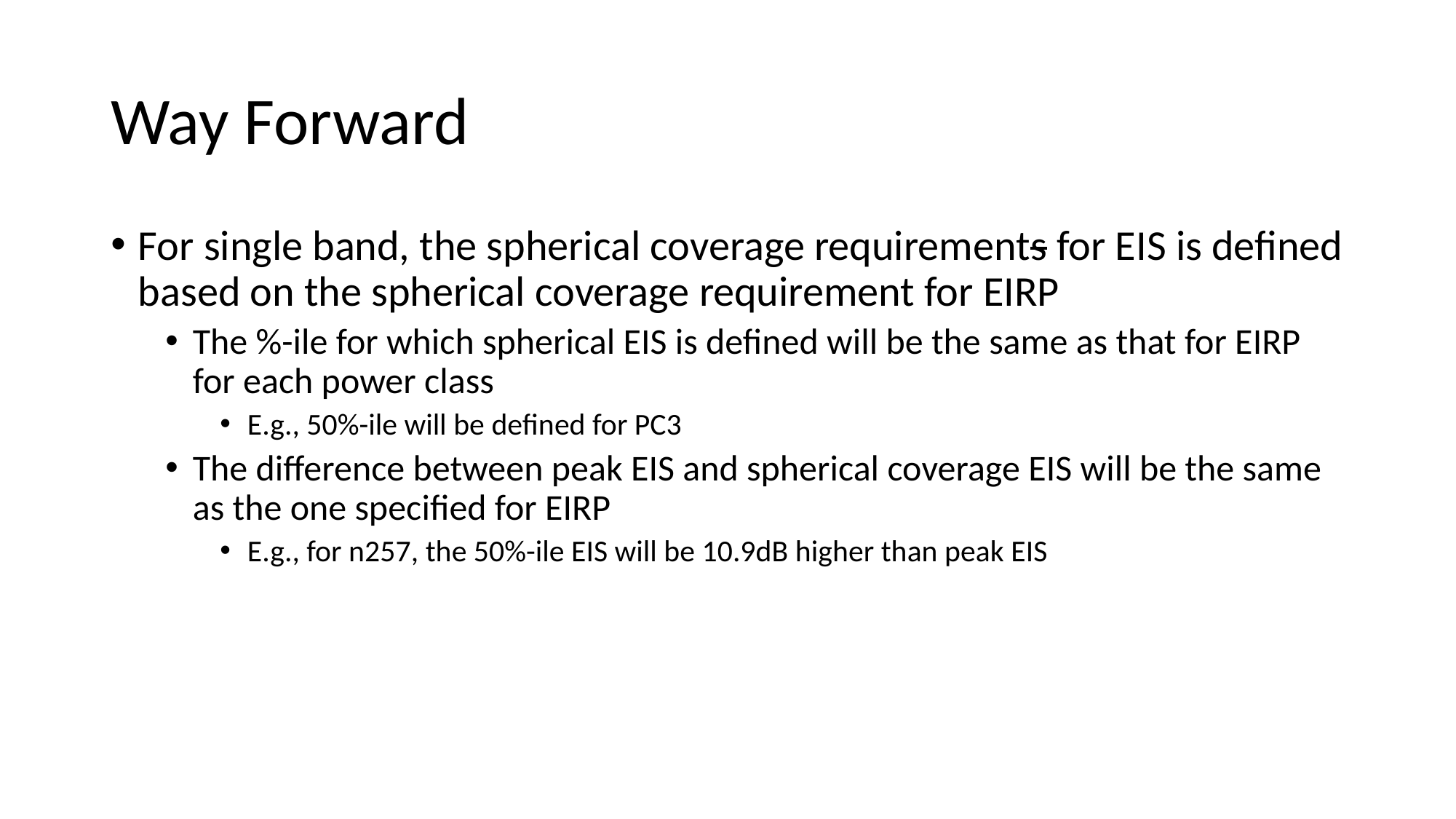

# Way Forward
For single band, the spherical coverage requirements for EIS is defined based on the spherical coverage requirement for EIRP
The %-ile for which spherical EIS is defined will be the same as that for EIRP for each power class
E.g., 50%-ile will be defined for PC3
The difference between peak EIS and spherical coverage EIS will be the same as the one specified for EIRP
E.g., for n257, the 50%-ile EIS will be 10.9dB higher than peak EIS